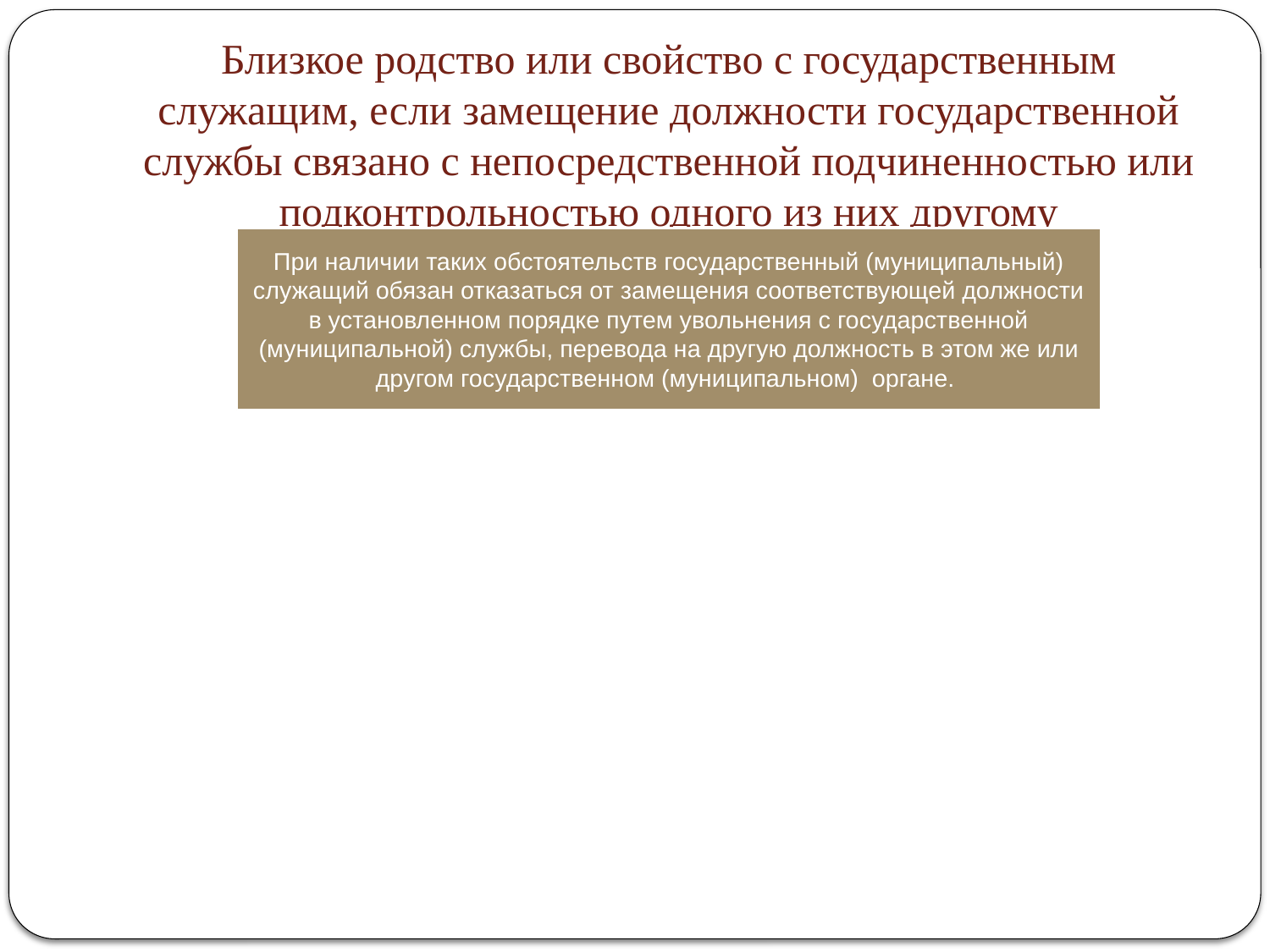

# Близкое родство или свойство с государственным служащим, если замещение должности государственной службы связано с непосредственной подчиненностью или подконтрольностью одного из них другому
При наличии таких обстоятельств государственный (муниципальный) служащий обязан отказаться от замещения соответствующей должности в установленном порядке путем увольнения с государственной (муниципальной) службы, перевода на другую должность в этом же или другом государственном (муниципальном)  органе.